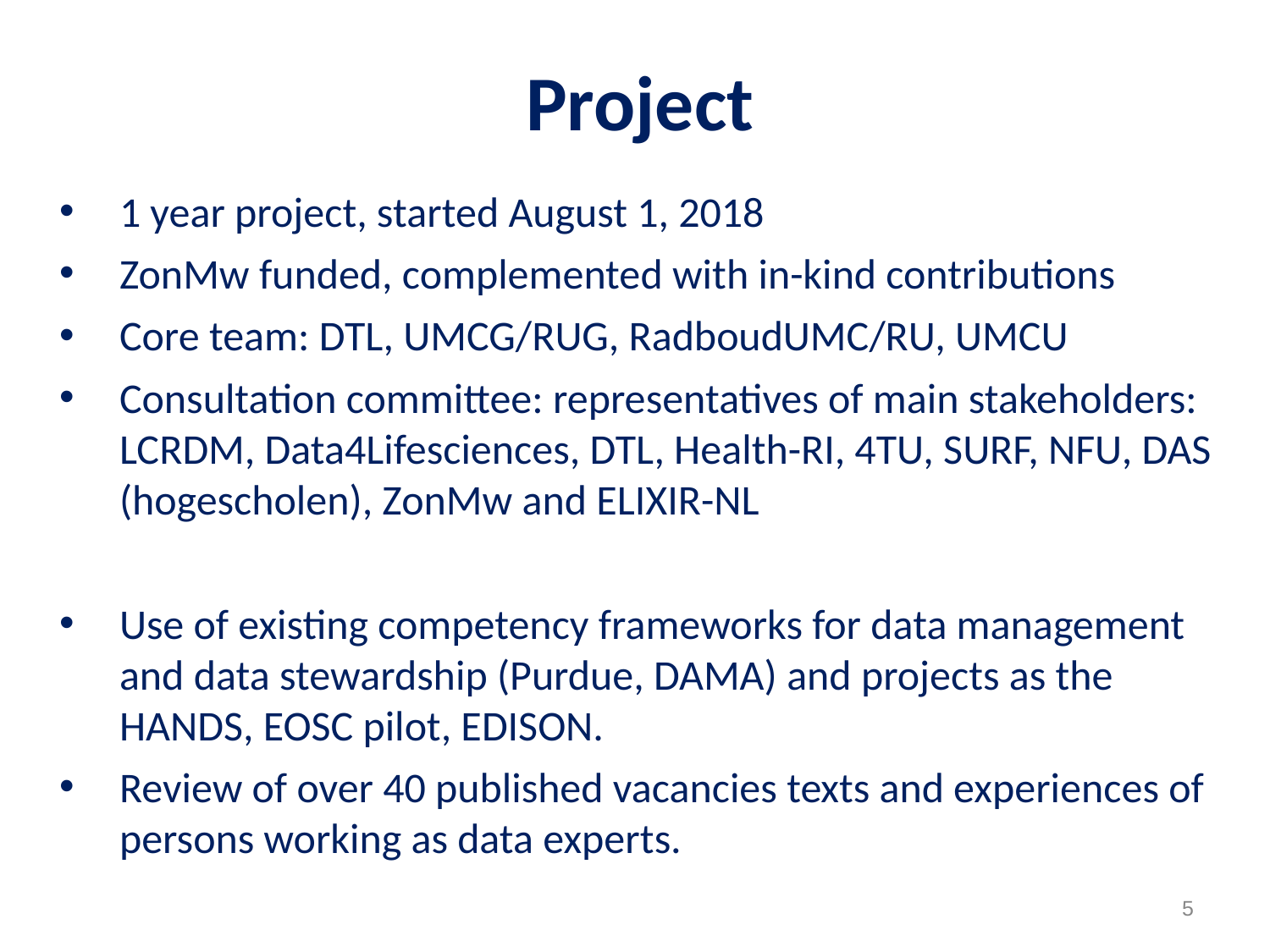

Project
1 year project, started August 1, 2018
ZonMw funded, complemented with in-kind contributions
Core team: DTL, UMCG/RUG, RadboudUMC/RU, UMCU
Consultation committee: representatives of main stakeholders: LCRDM, Data4Lifesciences, DTL, Health-RI, 4TU, SURF, NFU, DAS (hogescholen), ZonMw and ELIXIR-NL

Use of existing competency frameworks for data management and data stewardship (Purdue, DAMA) and projects as the HANDS, EOSC pilot, EDISON.
Review of over 40 published vacancies texts and experiences of persons working as data experts.
5